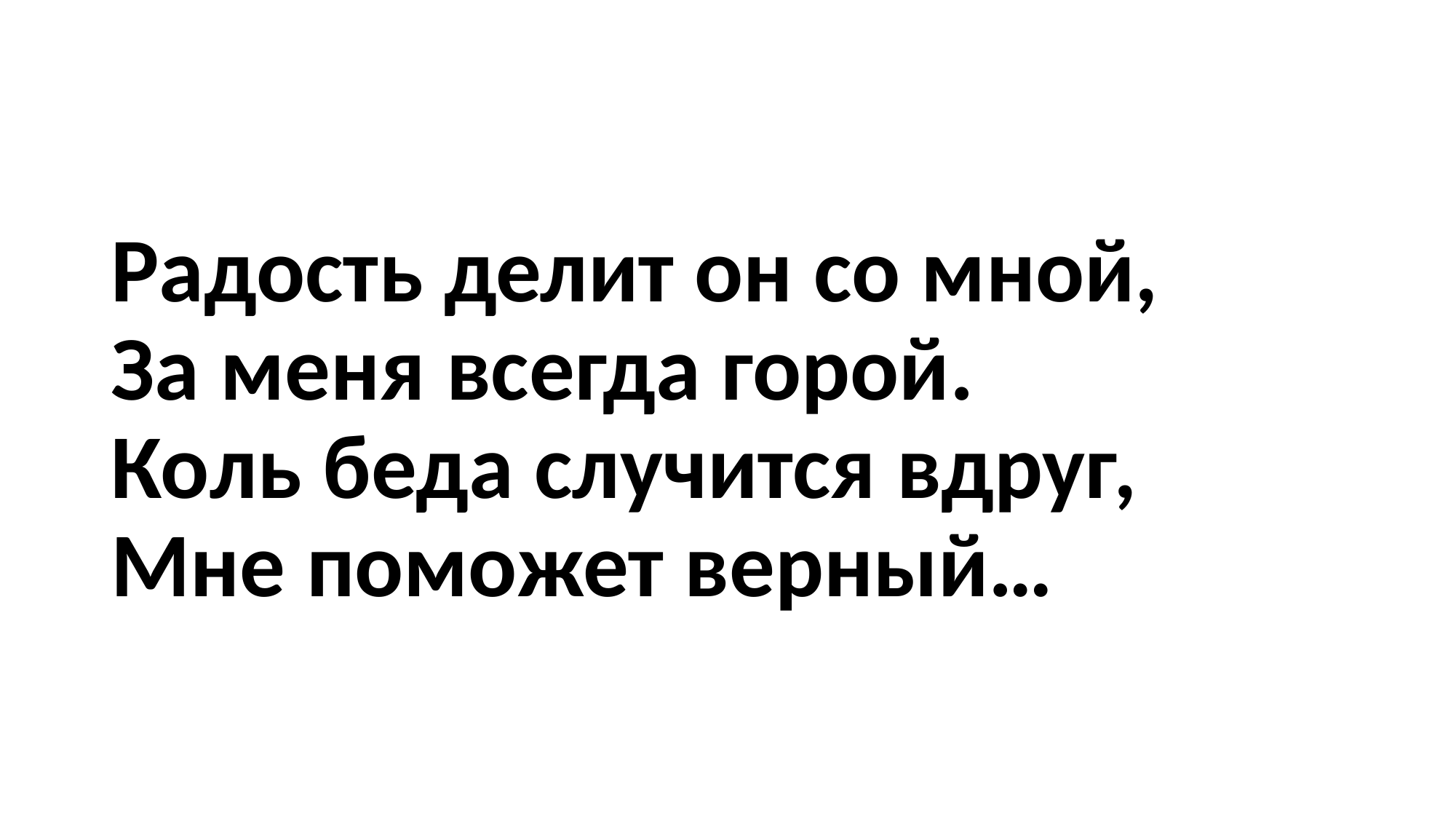

#
Радость делит он со мной,
За меня всегда горой.
Коль беда случится вдруг,
Мне поможет верный…